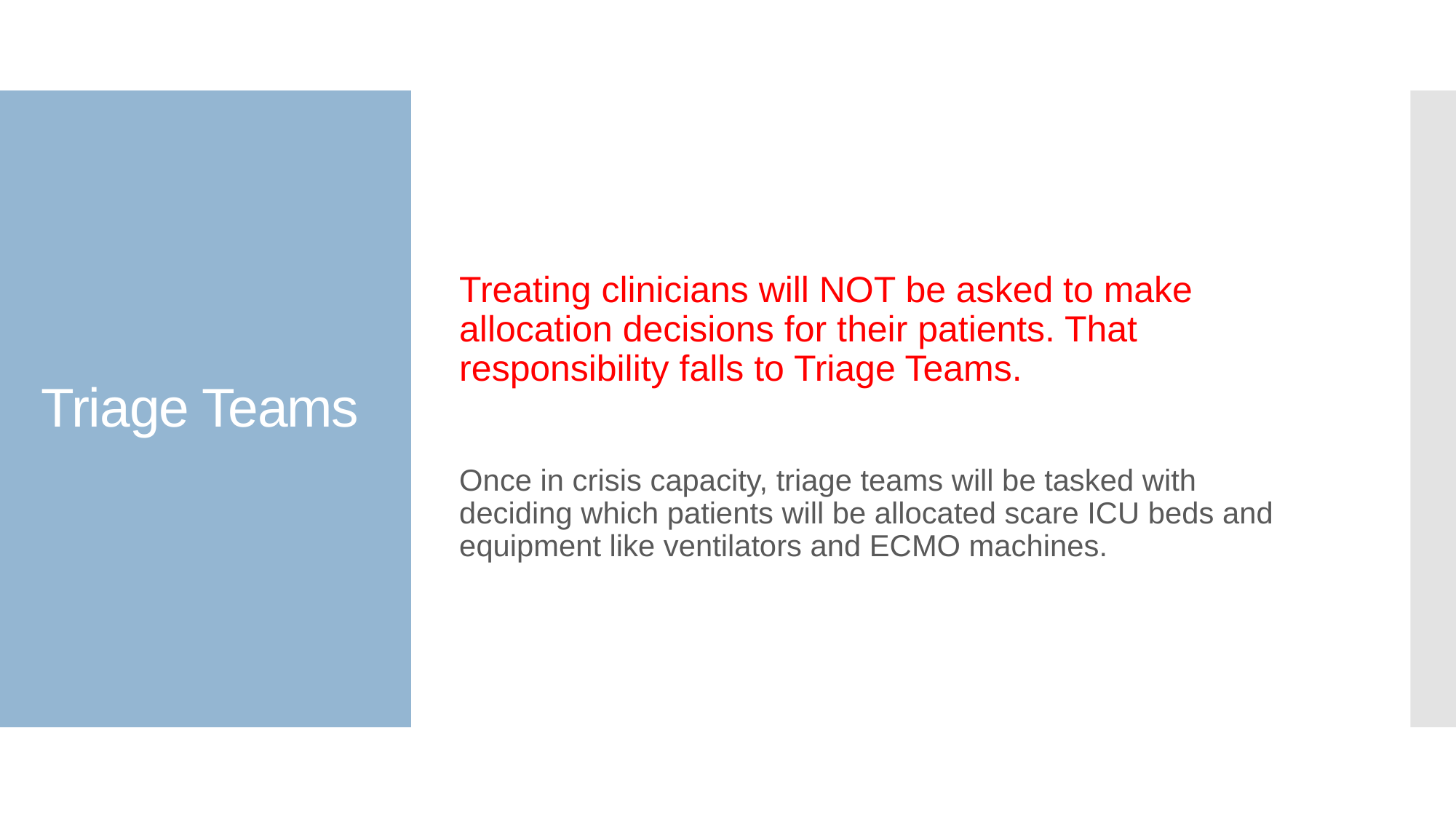

Treating clinicians will NOT be asked to make allocation decisions for their patients. That responsibility falls to Triage Teams.

Once in crisis capacity, triage teams will be tasked with deciding which patients will be allocated scare ICU beds and equipment like ventilators and ECMO machines.
# Triage Teams